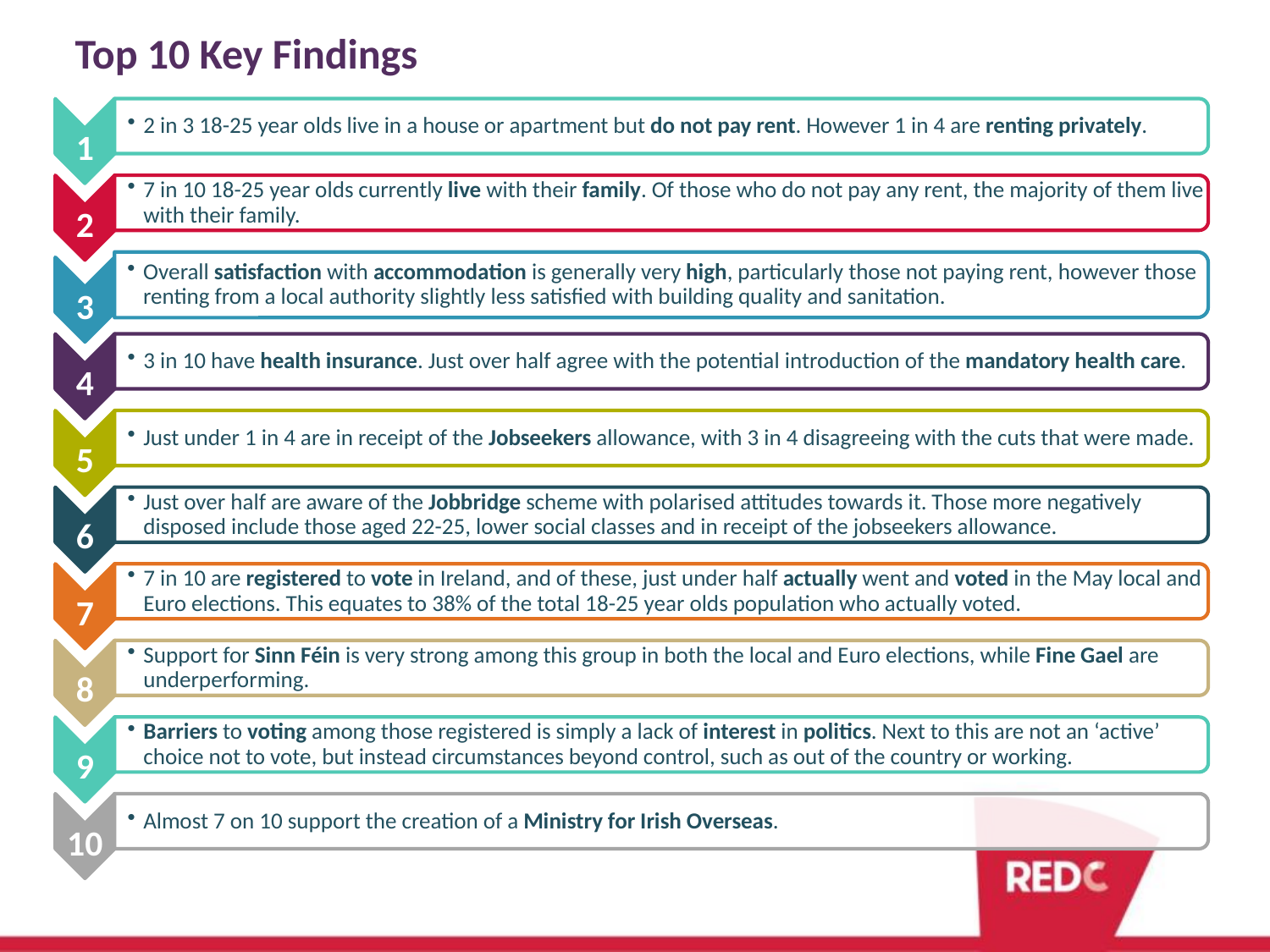

# Top 10 Key Findings
1
2 in 3 18-25 year olds live in a house or apartment but do not pay rent. However 1 in 4 are renting privately.
2
7 in 10 18-25 year olds currently live with their family. Of those who do not pay any rent, the majority of them live with their family.
3
Overall satisfaction with accommodation is generally very high, particularly those not paying rent, however those renting from a local authority slightly less satisfied with building quality and sanitation.
4
3 in 10 have health insurance. Just over half agree with the potential introduction of the mandatory health care.
5
Just under 1 in 4 are in receipt of the Jobseekers allowance, with 3 in 4 disagreeing with the cuts that were made.
6
Just over half are aware of the Jobbridge scheme with polarised attitudes towards it. Those more negatively disposed include those aged 22-25, lower social classes and in receipt of the jobseekers allowance.
7
7 in 10 are registered to vote in Ireland, and of these, just under half actually went and voted in the May local and Euro elections. This equates to 38% of the total 18-25 year olds population who actually voted.
8
Support for Sinn Féin is very strong among this group in both the local and Euro elections, while Fine Gael are underperforming.
9
Barriers to voting among those registered is simply a lack of interest in politics. Next to this are not an ‘active’ choice not to vote, but instead circumstances beyond control, such as out of the country or working.
10
Almost 7 on 10 support the creation of a Ministry for Irish Overseas.